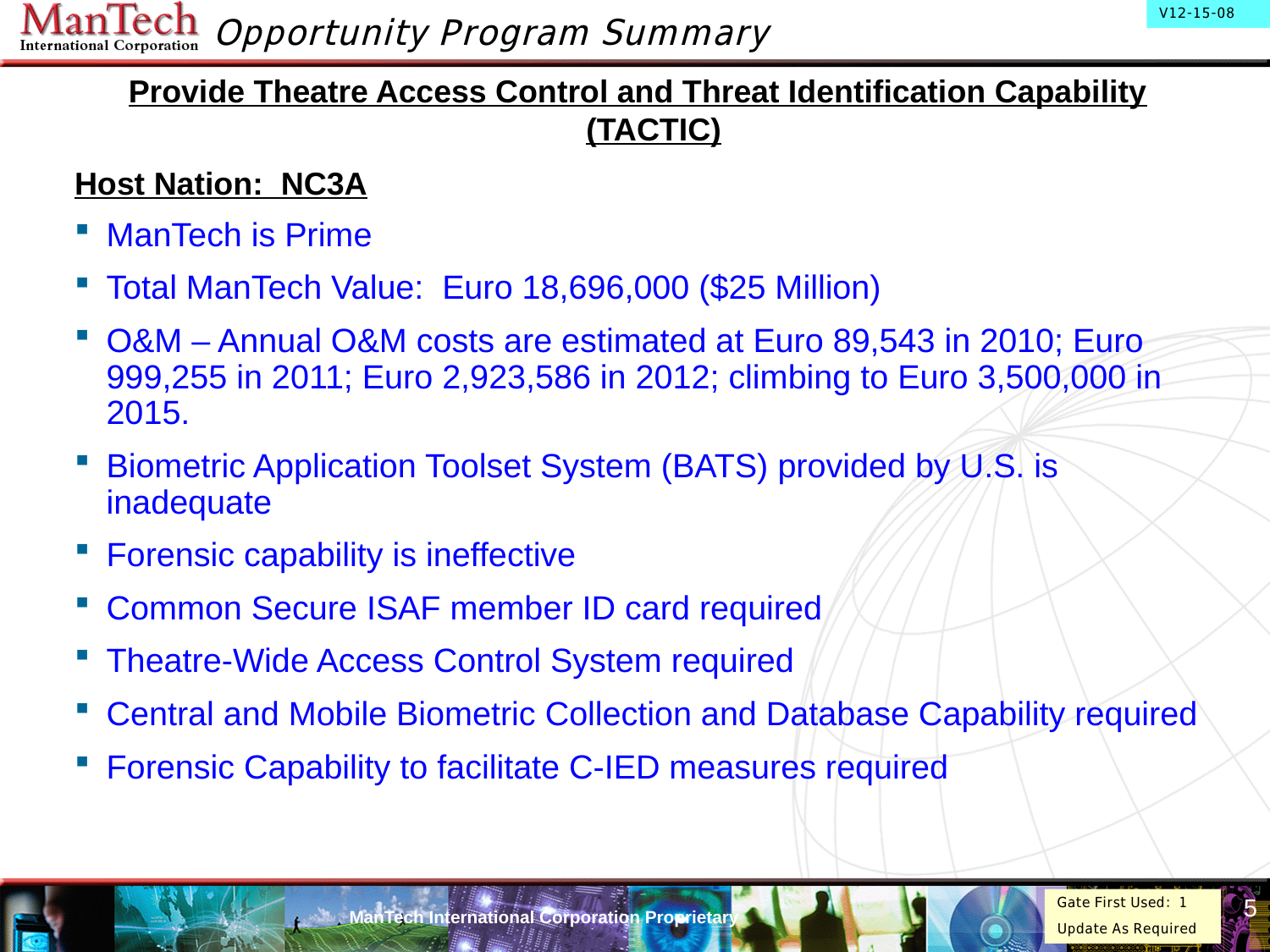

# Opportunity Program Summary
Provide Theatre Access Control and Threat Identification Capability (TACTIC)
Host Nation:  NC3A
ManTech is Prime
Total ManTech Value:  Euro 18,696,000 ($25 Million)
O&M – Annual O&M costs are estimated at Euro 89,543 in 2010; Euro 999,255 in 2011; Euro 2,923,586 in 2012; climbing to Euro 3,500,000 in 2015.
Biometric Application Toolset System (BATS) provided by U.S. is inadequate
Forensic capability is ineffective
Common Secure ISAF member ID card required
Theatre-Wide Access Control System required
Central and Mobile Biometric Collection and Database Capability required
Forensic Capability to facilitate C-IED measures required

5
Gate First Used:  1
Update As Required